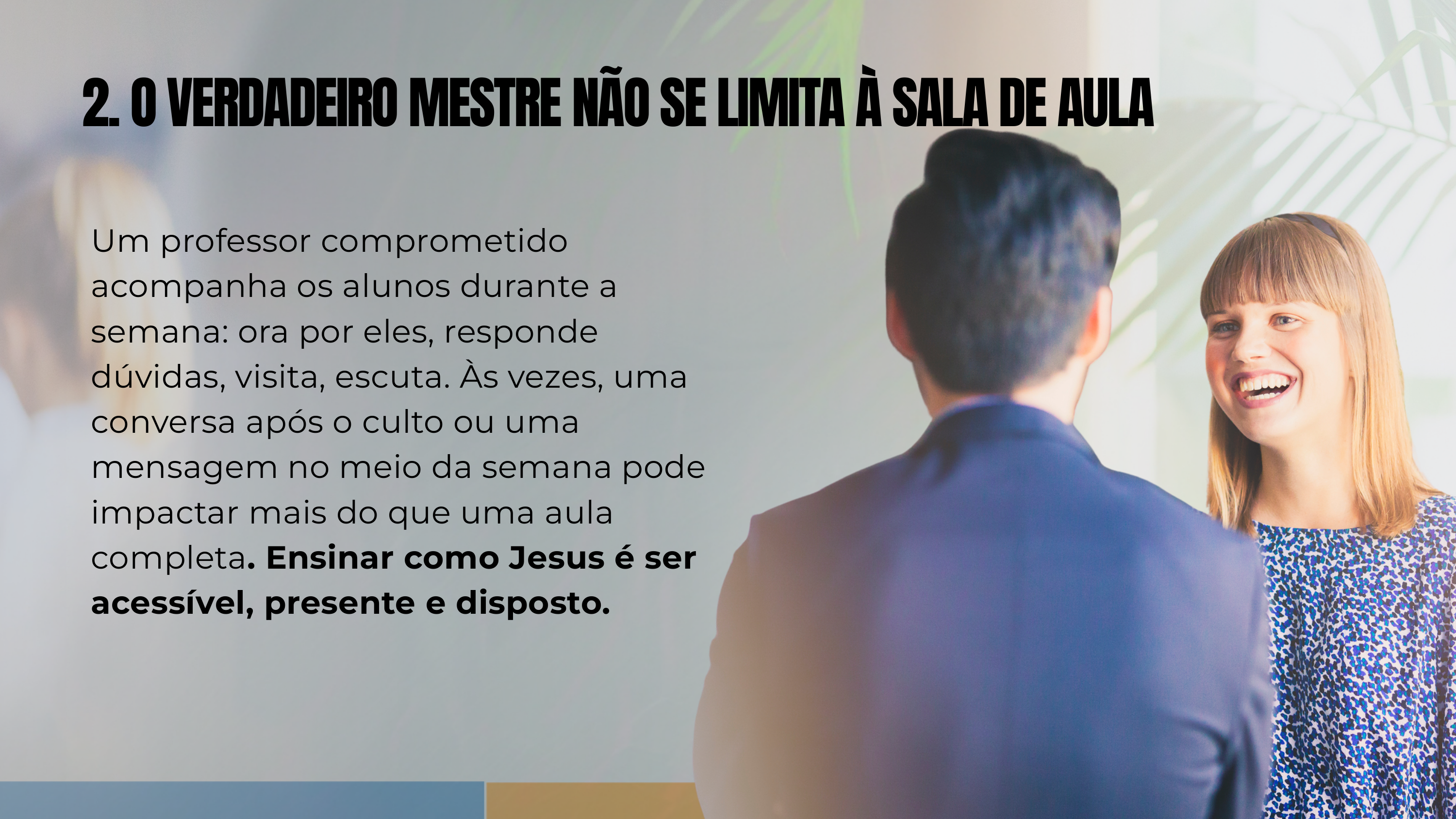

2. O VERDADEIRO MESTRE NÃO SE LIMITA À SALA DE AULA

Um professor comprometido acompanha os alunos durante a semana: ora por eles, responde dúvidas, visita, escuta. Às vezes, uma conversa após o culto ou uma mensagem no meio da semana pode impactar mais do que uma aula completa. Ensinar como Jesus é ser acessível, presente e disposto.